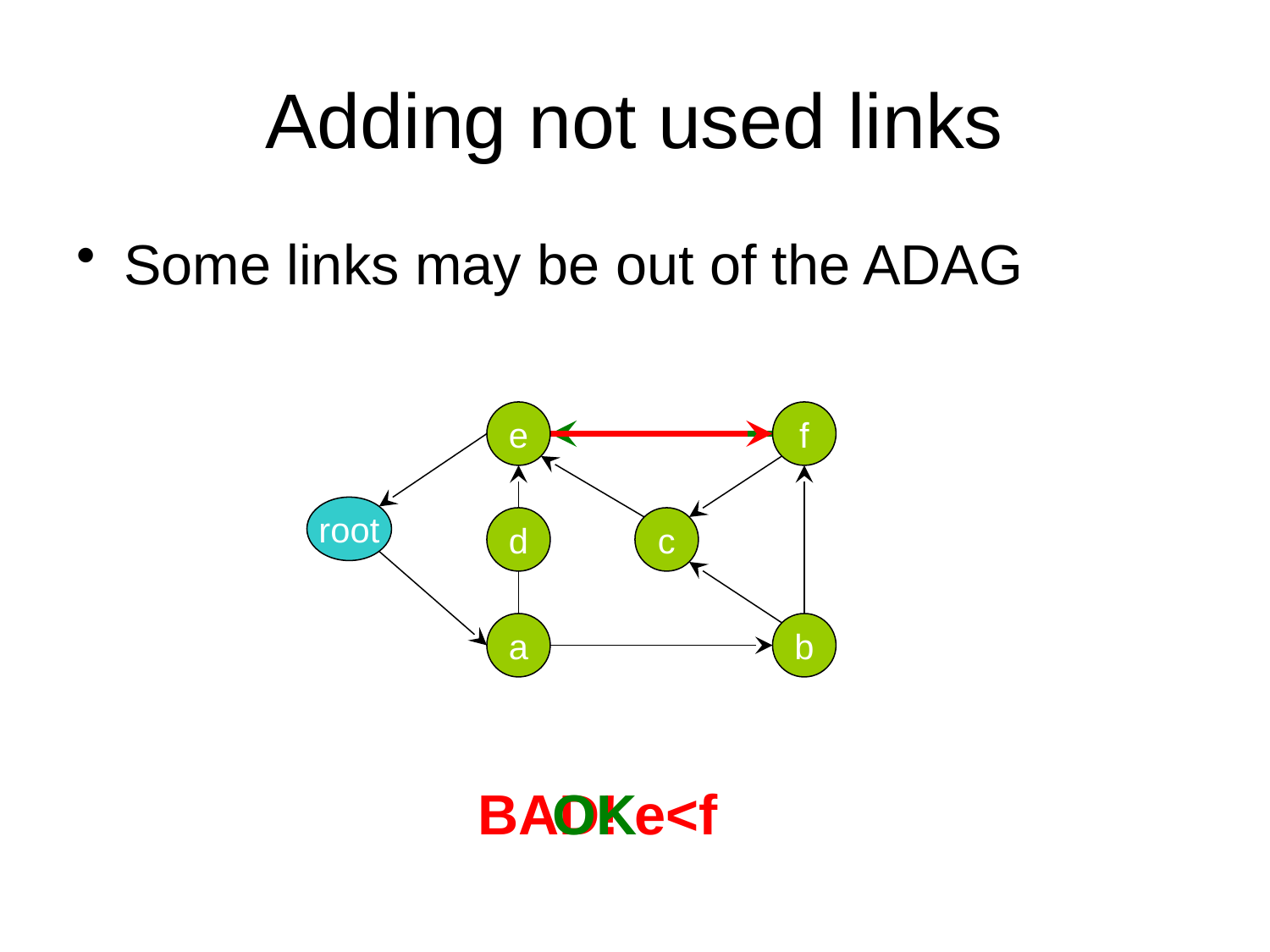

# Adding not used links
Some links may be out of the ADAG
e
f
root
d
c
a
b
BAD! e<f
OK